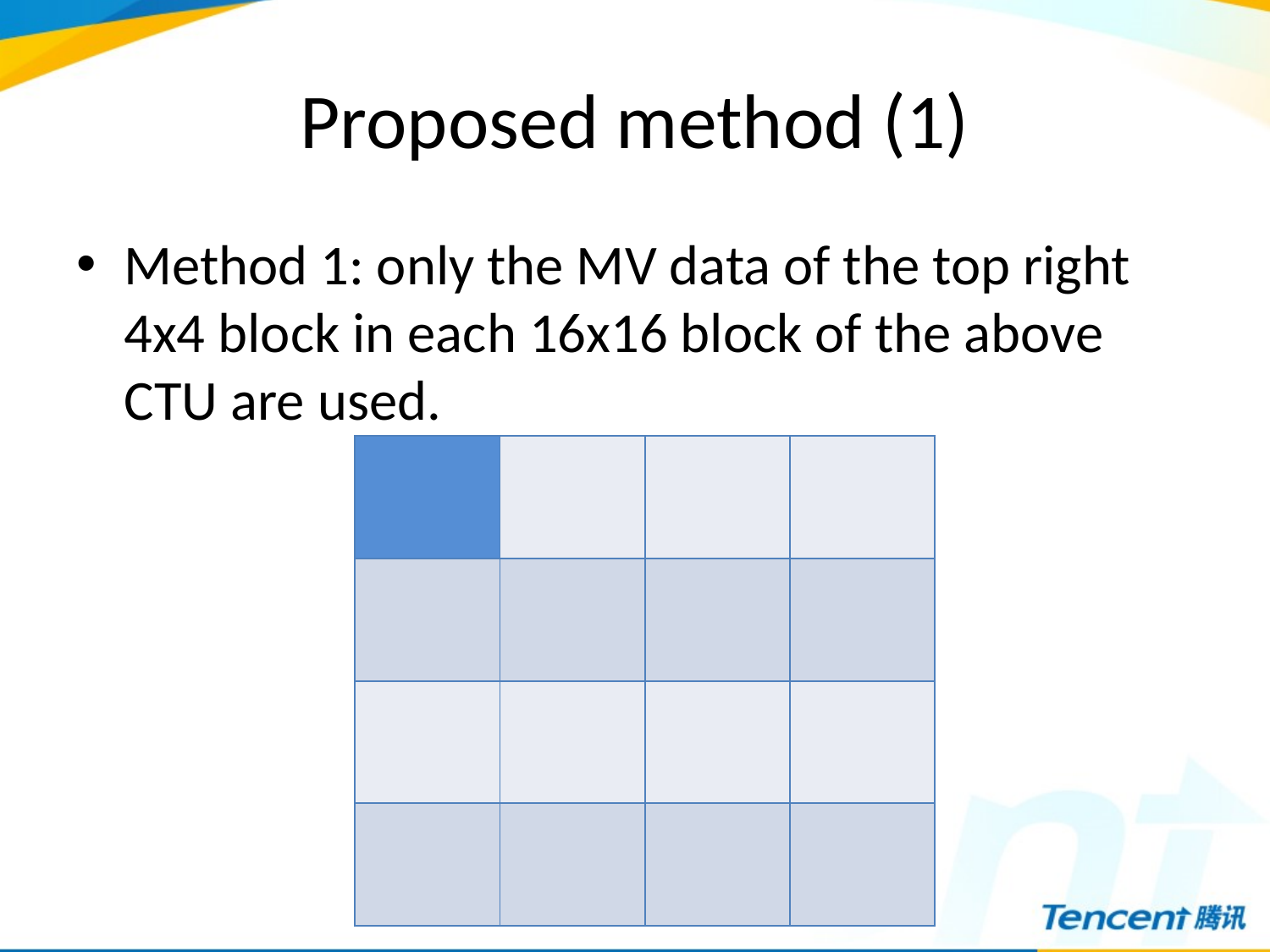

# Proposed method (1)
Method 1: only the MV data of the top right 4x4 block in each 16x16 block of the above CTU are used.

|  |  |  |  |
| --- | --- | --- | --- |
|  |  |  |  |
|  |  |  |  |
|  |  |  |  |